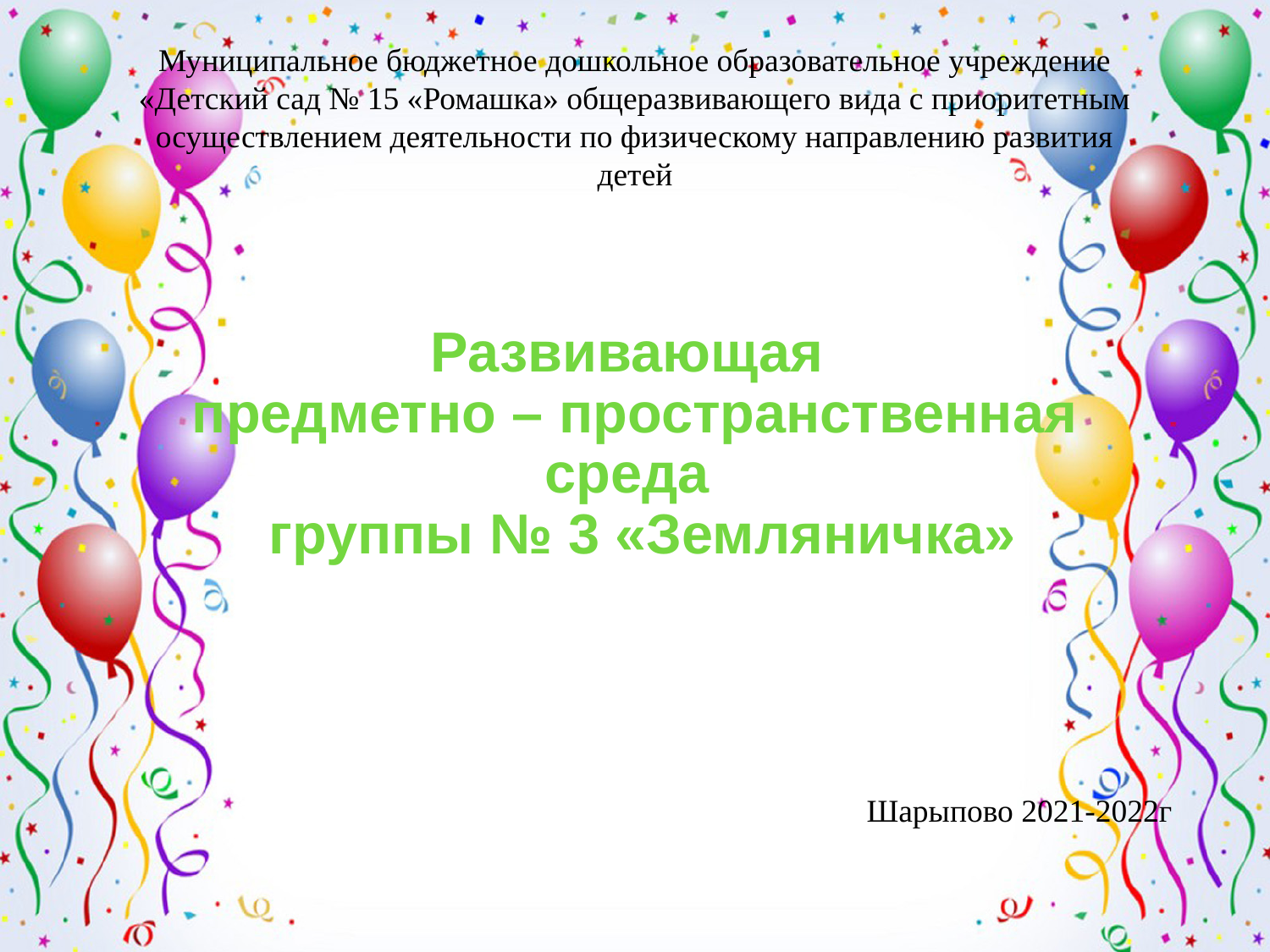

Муниципальное бюджетное дошкольное образовательное учреждение «Детский сад № 15 «Ромашка» общеразвивающего вида с приоритетным осуществлением деятельности по физическому направлению развития детей
# Развивающая предметно – пространственная среда группы № 3 «Земляничка»
Шарыпово 2021-2022г